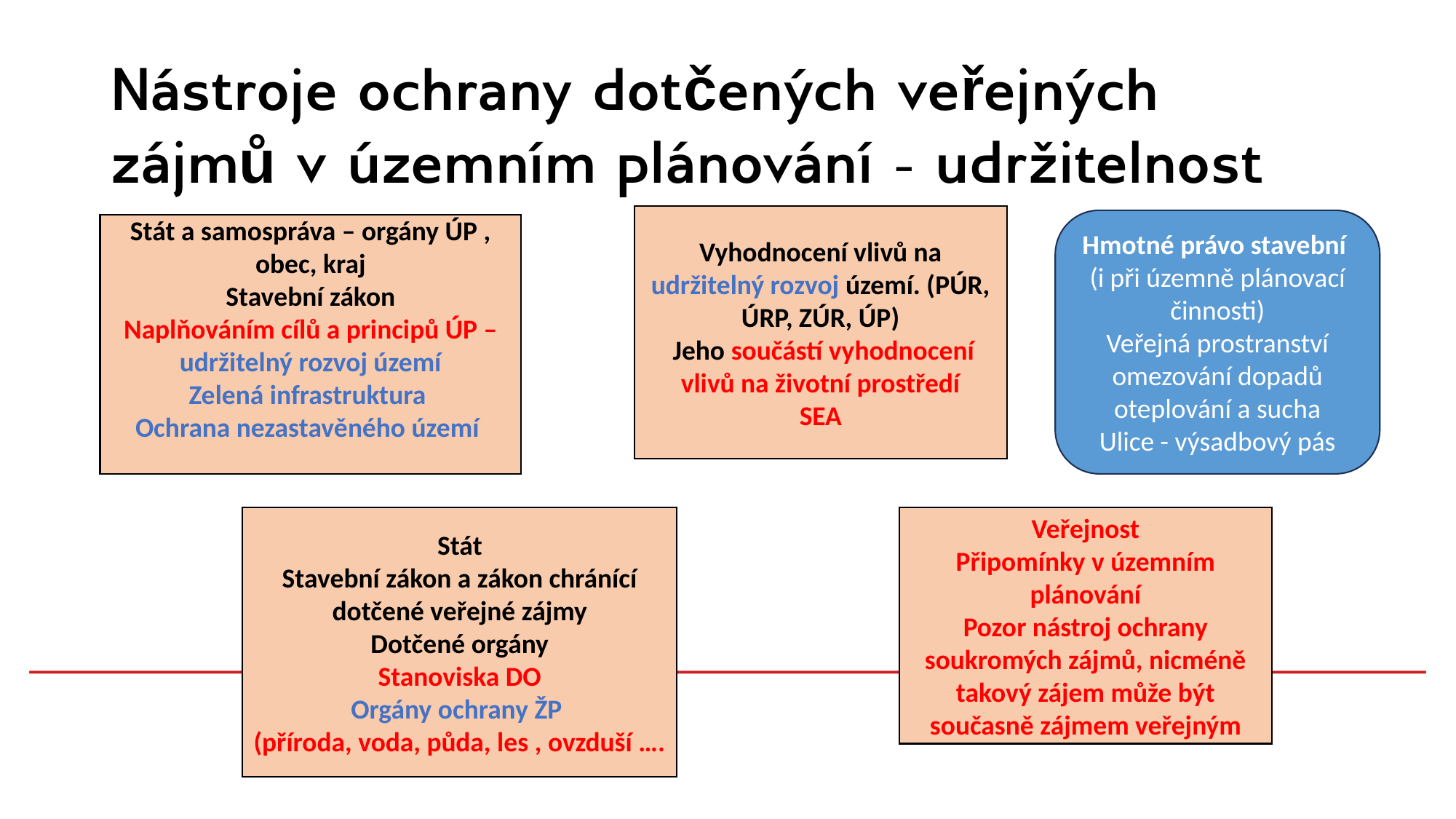

# Nástroje ochrany dotčených veřejných zájmů v územním plánování - udržitelnost
Vyhodnocení vlivů na udržitelný rozvoj území. (PÚR, ÚRP, ZÚR, ÚP)
 Jeho součástí vyhodnocení vlivů na životní prostředí
SEA
Hmotné právo stavební
(i při územně plánovací činnosti)
Veřejná prostranství omezování dopadů oteplování a sucha
Ulice - výsadbový pás
Stát a samospráva – orgány ÚP , obec, kraj
Stavební zákon
Naplňováním cílů a principů ÚP – udržitelný rozvoj území
Zelená infrastruktura
Ochrana nezastavěného území

Stát
Stavební zákon a zákon chránící dotčené veřejné zájmy
Dotčené orgány
Stanoviska DO
Orgány ochrany ŽP
(příroda, voda, půda, les , ovzduší ….

Veřejnost
Připomínky v územním plánování
Pozor nástroj ochrany soukromých zájmů, nicméně takový zájem může být současně zájmem veřejným